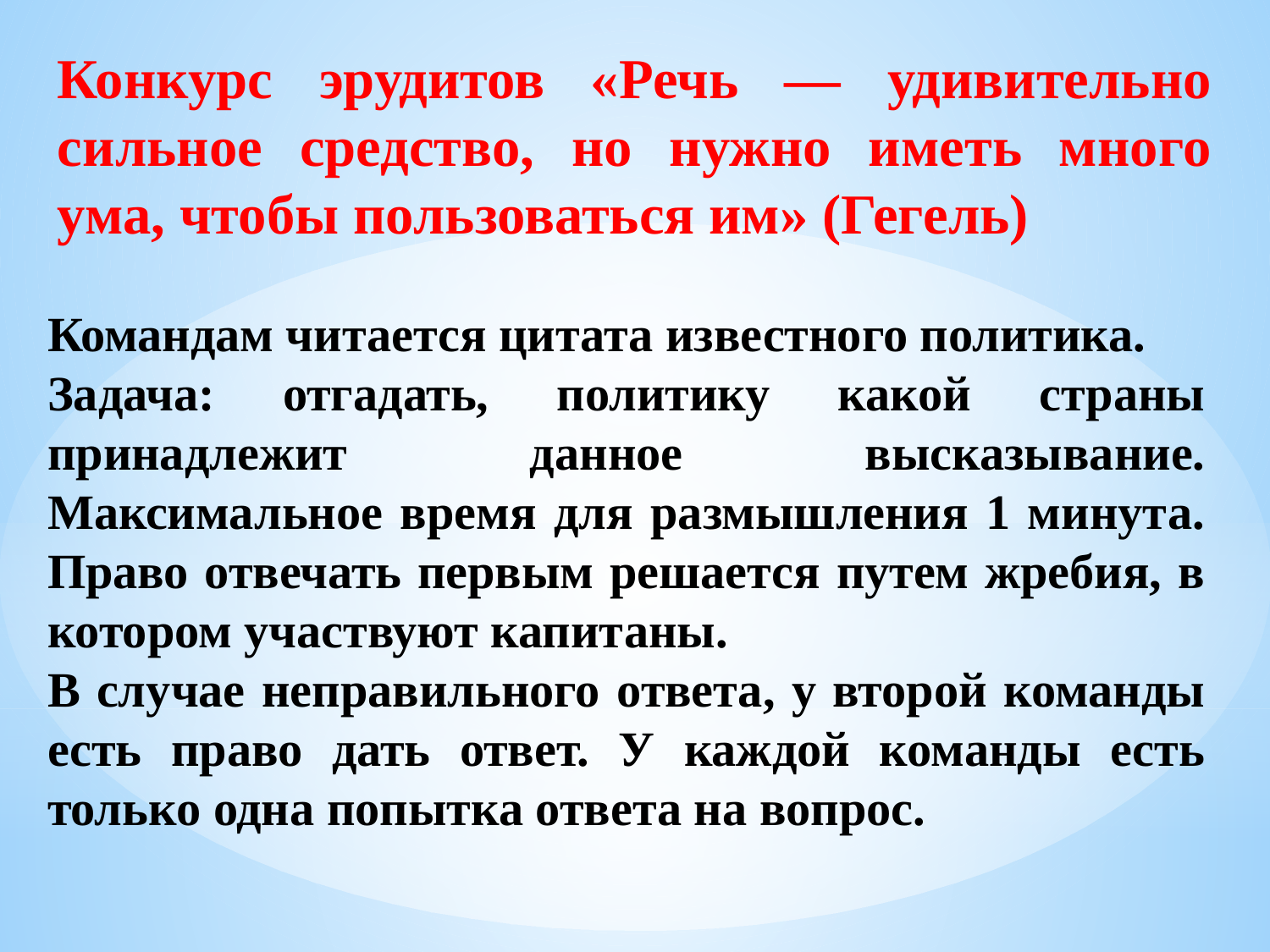

Конкурс эрудитов «Речь — удивительно сильное средство, но нужно иметь много ума, чтобы пользоваться им» (Гегель)
Командам читается цитата известного политика.
Задача: отгадать, политику какой страны принадлежит данное высказывание. Максимальное время для размышления 1 минута. Право отвечать первым решается путем жребия, в котором участвуют капитаны.
В случае неправильного ответа, у второй команды есть право дать ответ. У каждой команды есть только одна попытка ответа на вопрос.